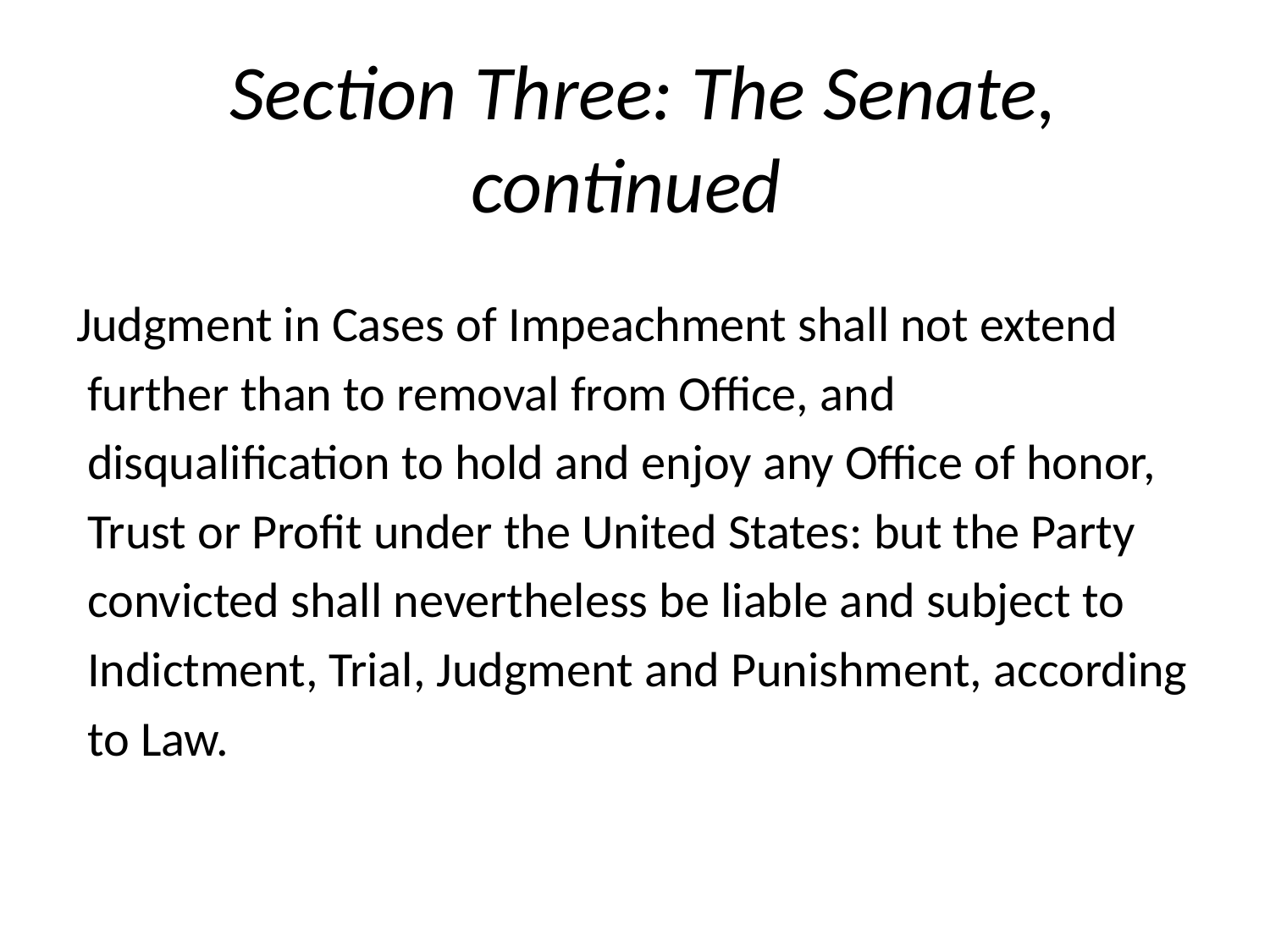

# Section Three: The Senate, continued
Judgment in Cases of Impeachment shall not extend
 further than to removal from Office, and
 disqualification to hold and enjoy any Office of honor,
 Trust or Profit under the United States: but the Party
 convicted shall nevertheless be liable and subject to
 Indictment, Trial, Judgment and Punishment, according
 to Law.